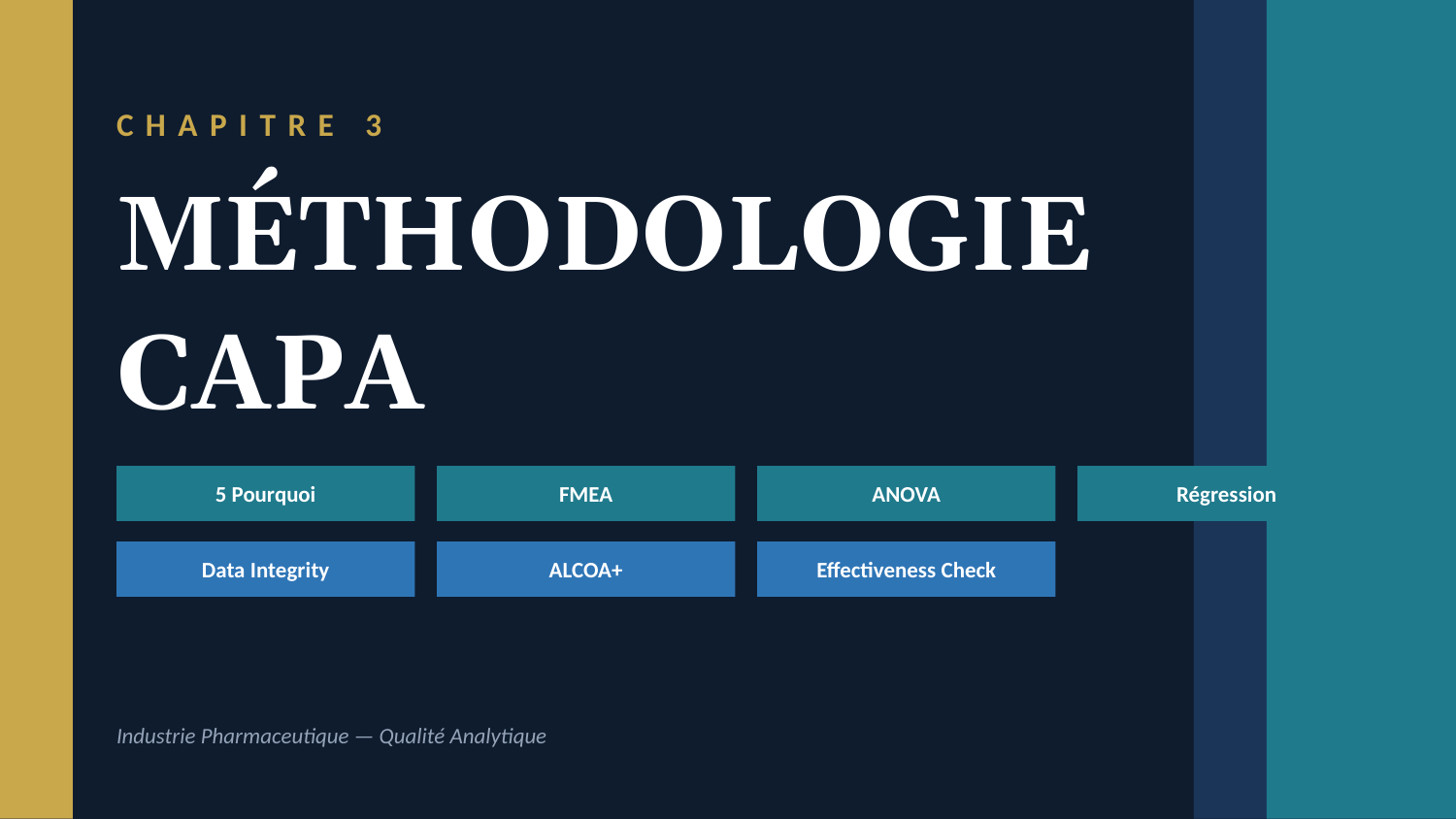

CHAPITRE 3
MÉTHODOLOGIE
CAPA

5 Pourquoi

FMEA

ANOVA

Régression

Data Integrity

ALCOA+

Effectiveness Check
Industrie Pharmaceutique — Qualité Analytique